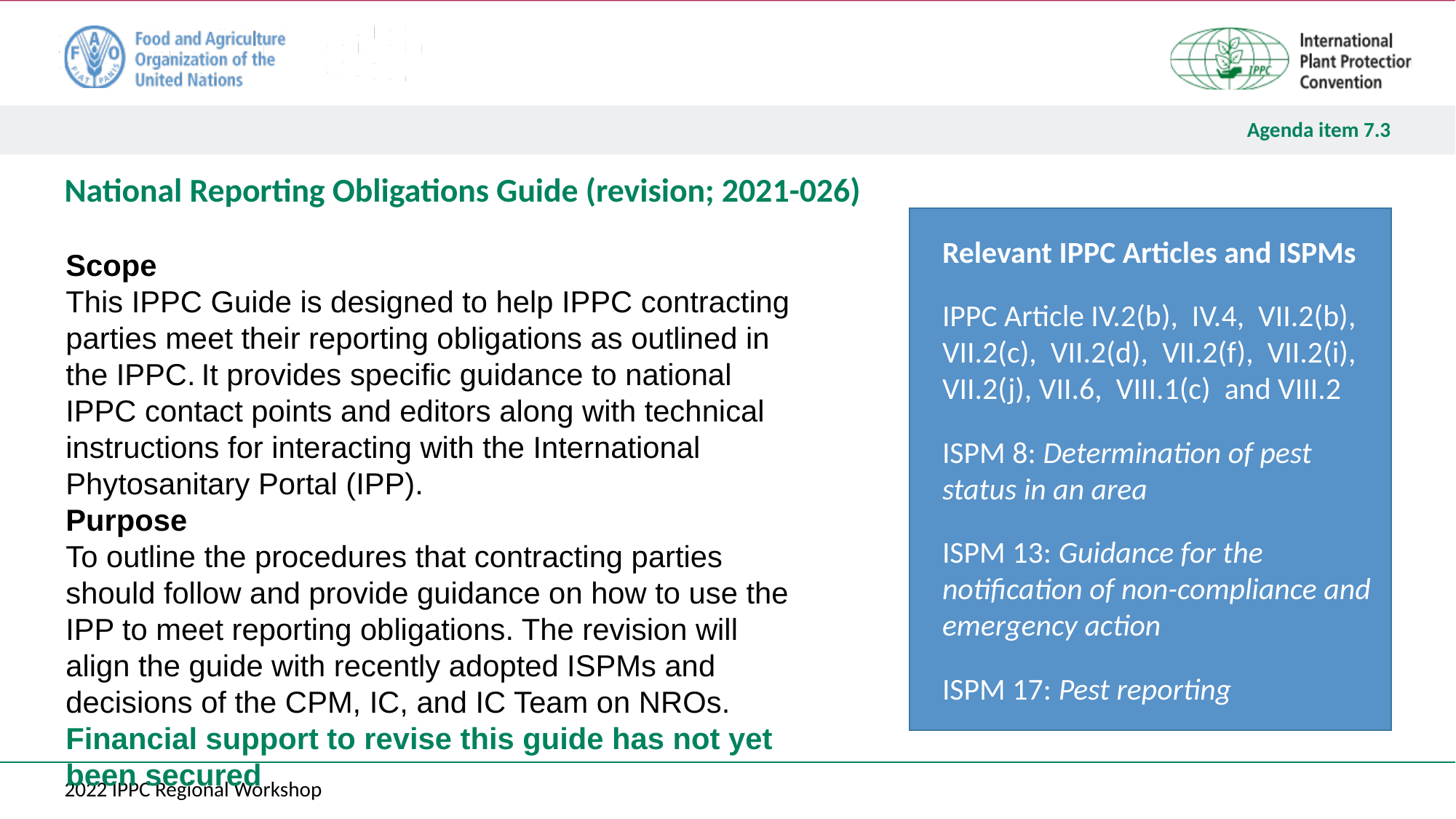

# National Reporting Obligations Guide (revision; 2021-026)
Relevant IPPC Articles and ISPMs
IPPC Article IV.2(b),  IV.4,  VII.2(b),  VII.2(c),  VII.2(d),  VII.2(f),  VII.2(i),  VII.2(j), VII.6,  VIII.1(c)  and VIII.2
ISPM 8: Determination of pest status in an area
ISPM 13: Guidance for the notification of non-compliance and emergency action
ISPM 17: Pest reporting
Scope
This IPPC Guide is designed to help IPPC contracting parties meet their reporting obligations as outlined in the IPPC. It provides specific guidance to national IPPC contact points and editors along with technical instructions for interacting with the International Phytosanitary Portal (IPP).
Purpose
To outline the procedures that contracting parties should follow and provide guidance on how to use the IPP to meet reporting obligations. The revision will align the guide with recently adopted ISPMs and decisions of the CPM, IC, and IC Team on NROs.
Financial support to revise this guide has not yet been secured